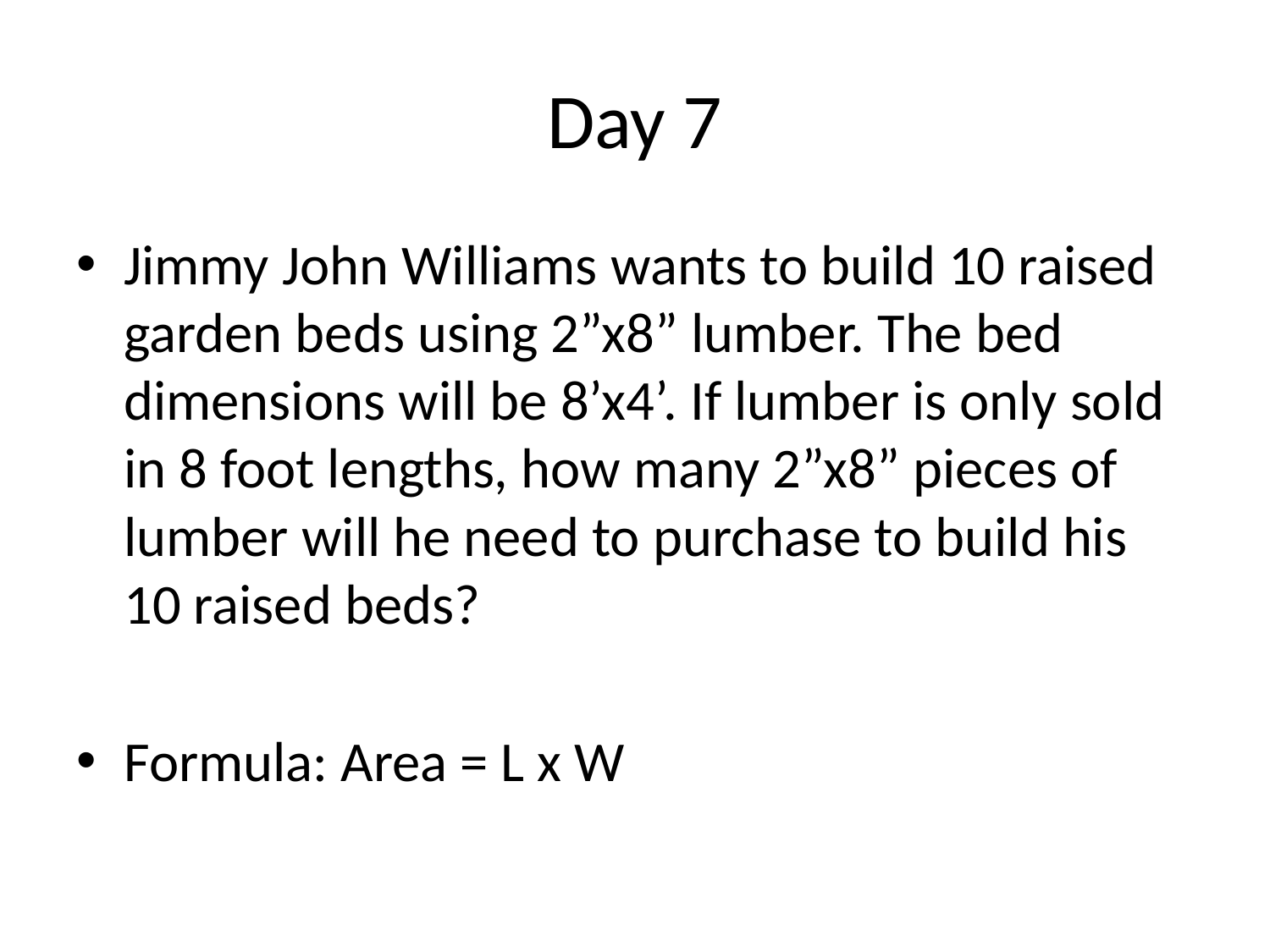

# Day 7
Jimmy John Williams wants to build 10 raised garden beds using 2”x8” lumber. The bed dimensions will be 8’x4’. If lumber is only sold in 8 foot lengths, how many 2”x8” pieces of lumber will he need to purchase to build his 10 raised beds?

Formula: Area = L x W